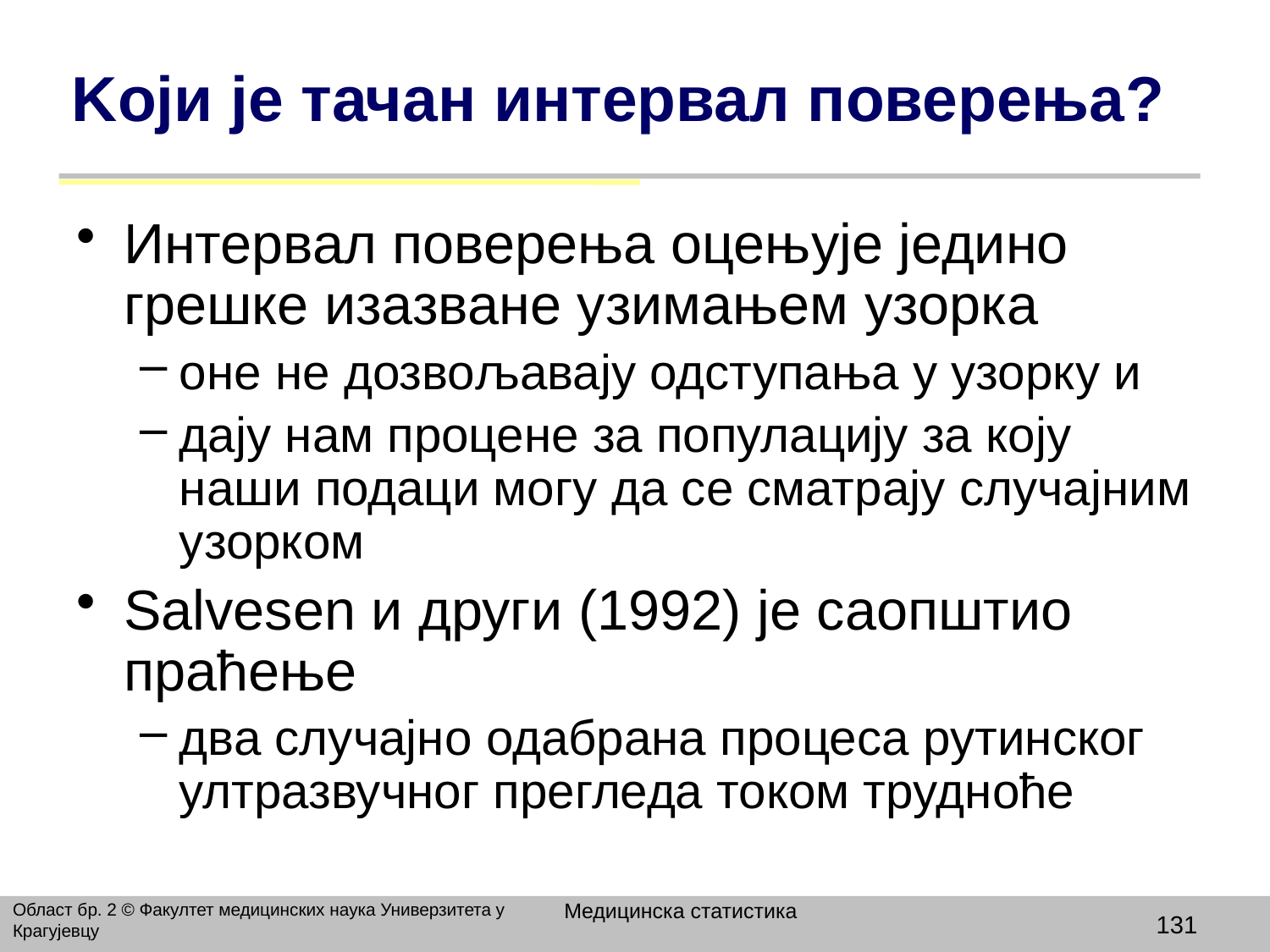

# Kоји је тачан интервал поверења?
Интервал поверења оцењује једино грешке изазване узимањем узорка
oне не дозвољавају одступања у узорку и
дају нам процене за популацију за коју наши подаци могу да се сматрају случајним узорком
Salvesen и други (1992) је саопштио праћење
два случајно одабрана процеса рутинског ултразвучног прегледа током трудноће
Медицинска статистика
Област бр. 2 © Факултет медицинских наука Универзитета у Крагујевцу
131